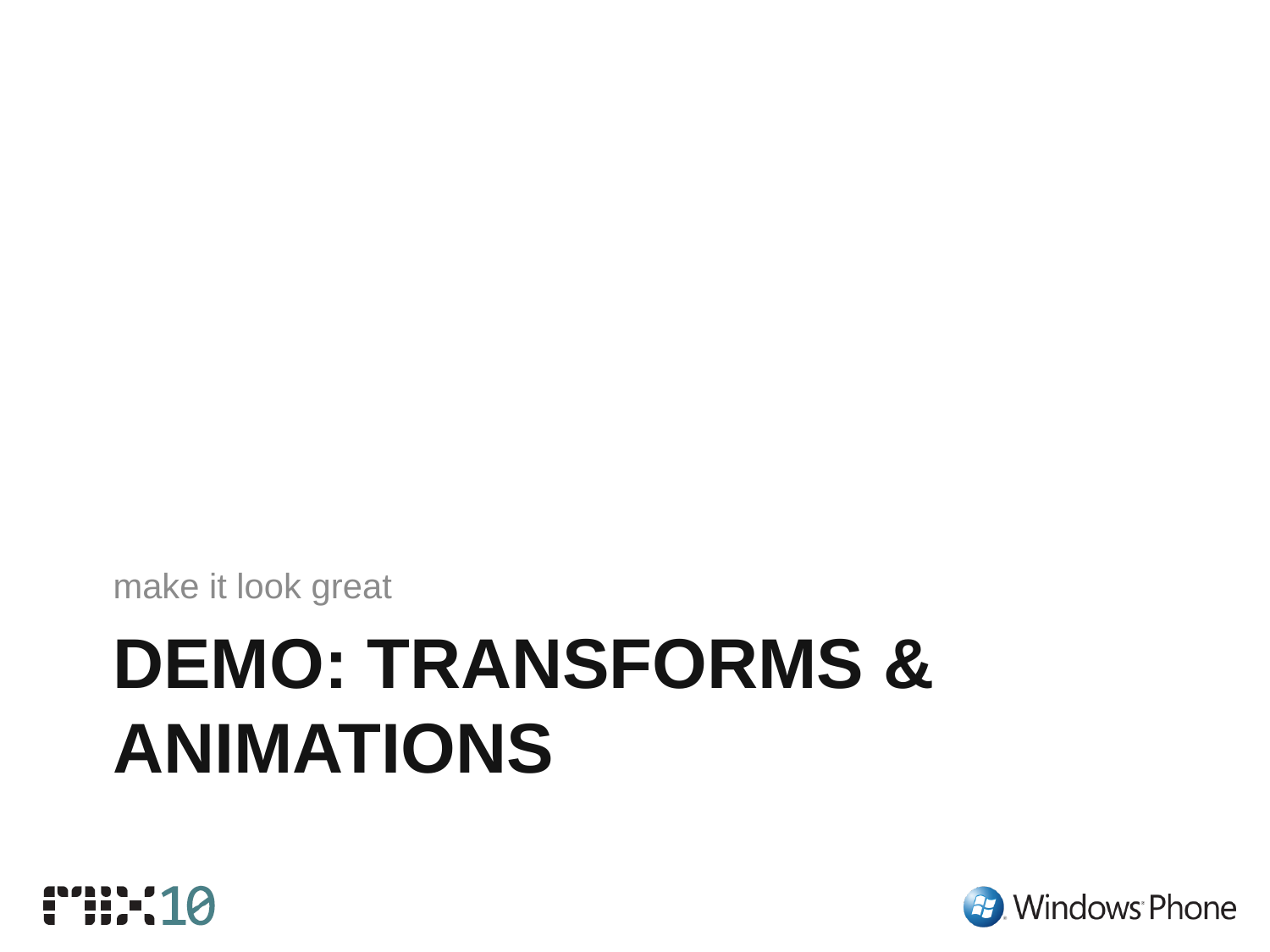

make it look great
# DEMO: TRANSFORMS & ANIMATIONS